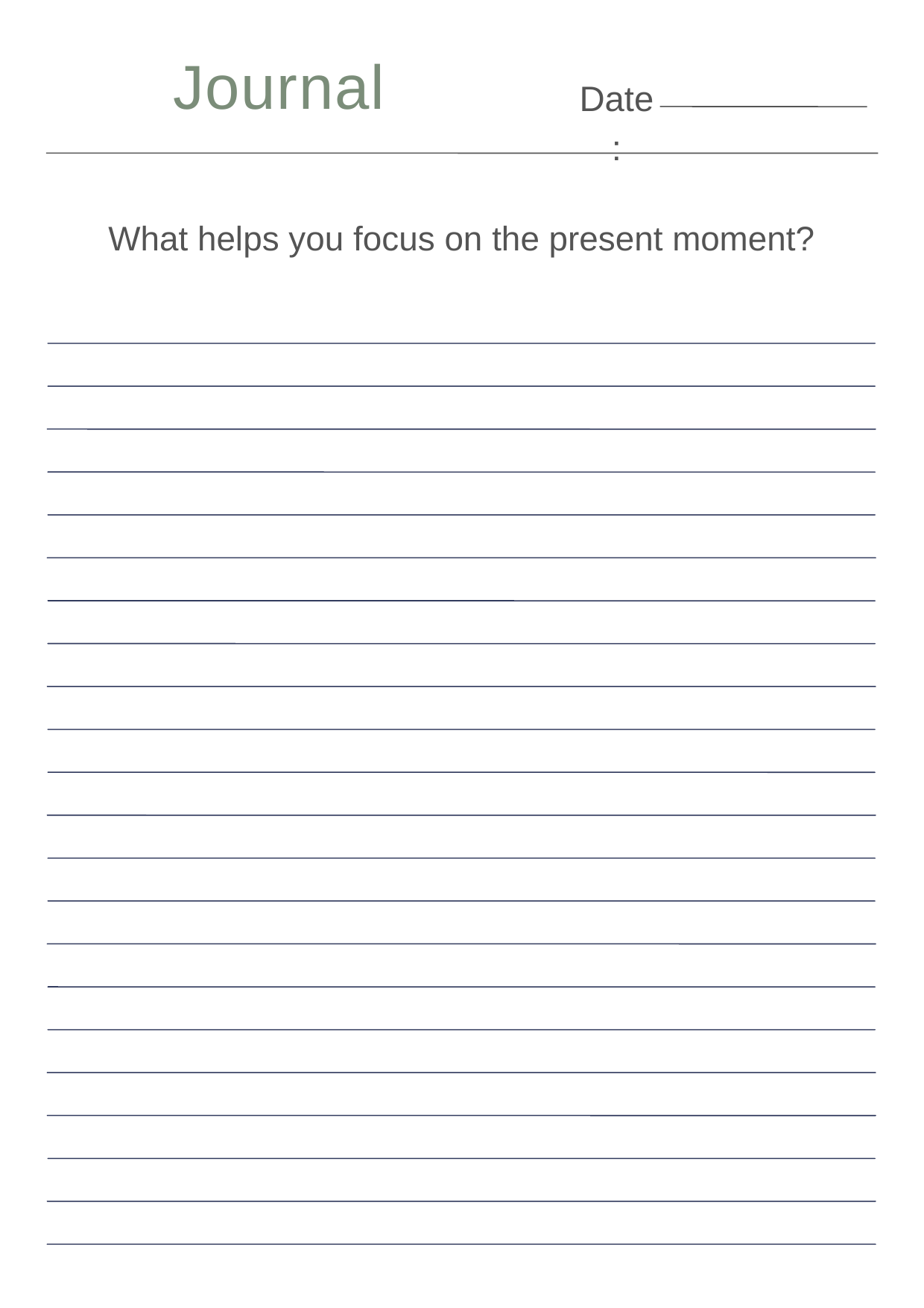

Journal
Date:

What helps you focus on the present moment?